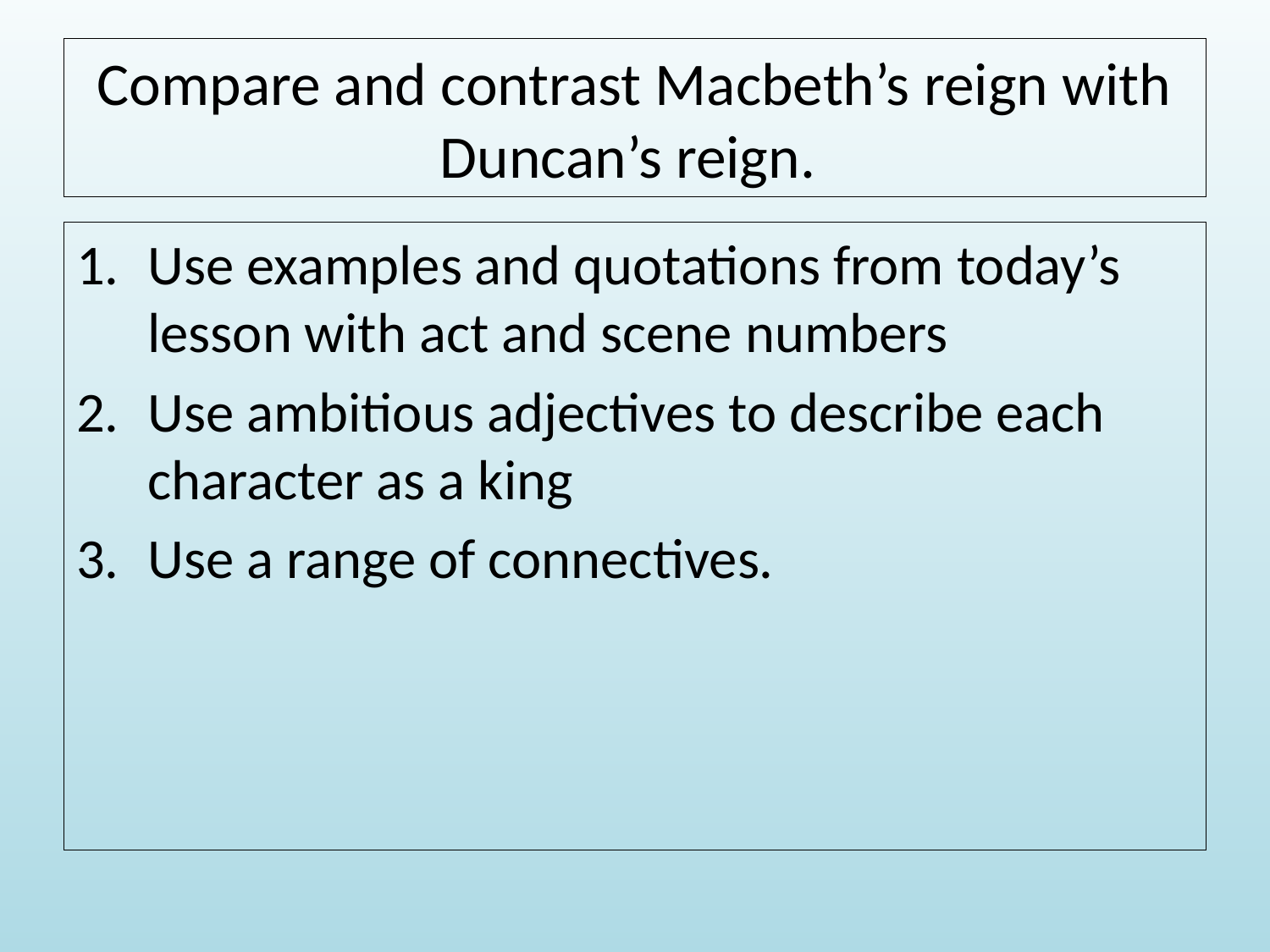

# Compare and contrast Macbeth’s reign with Duncan’s reign.
Use examples and quotations from today’s lesson with act and scene numbers
Use ambitious adjectives to describe each character as a king
Use a range of connectives.